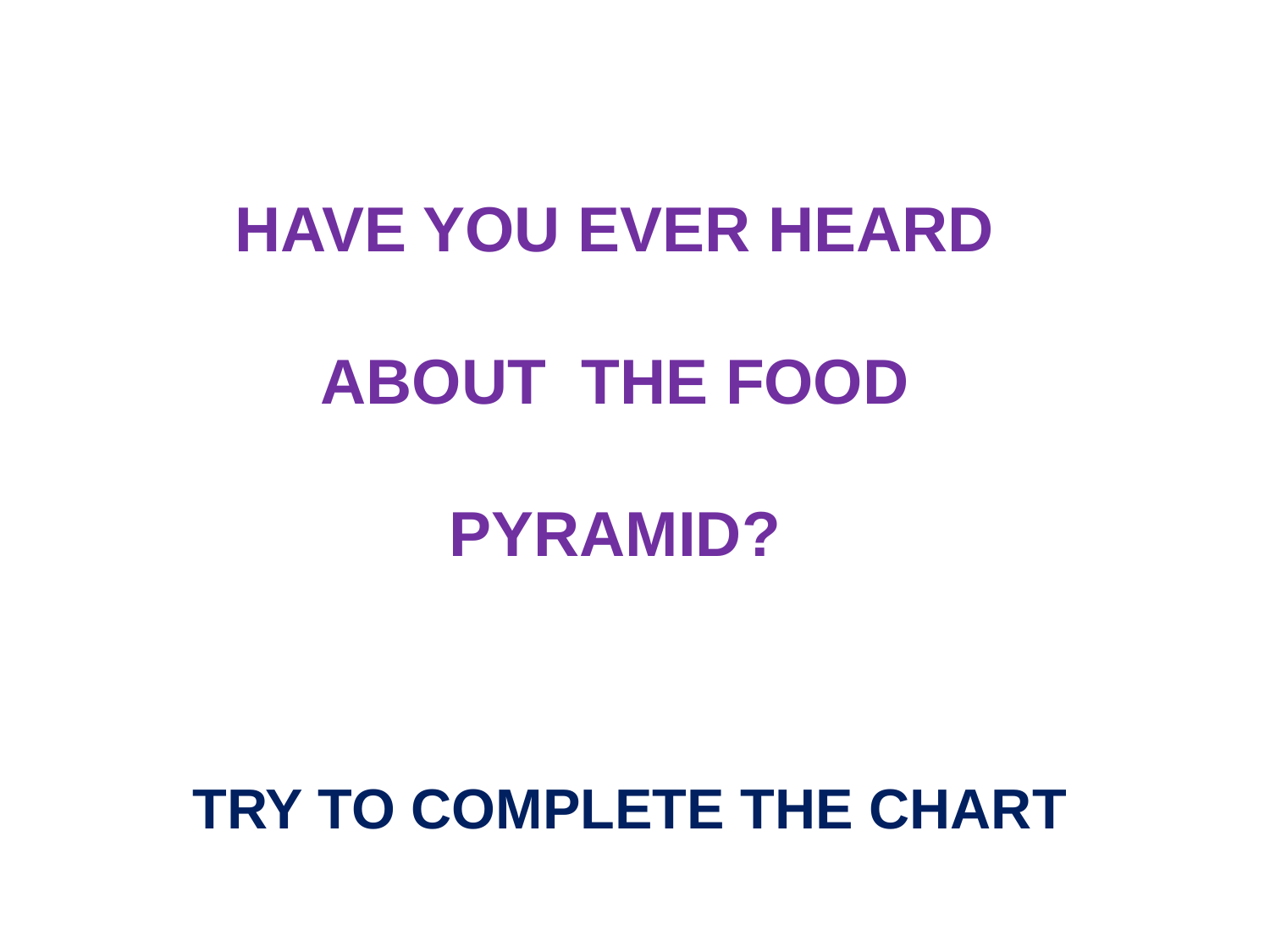

HAVE YOU EVER HEARD ABOUT  THE FOOD PYRAMID?
TRY TO COMPLETE THE CHART